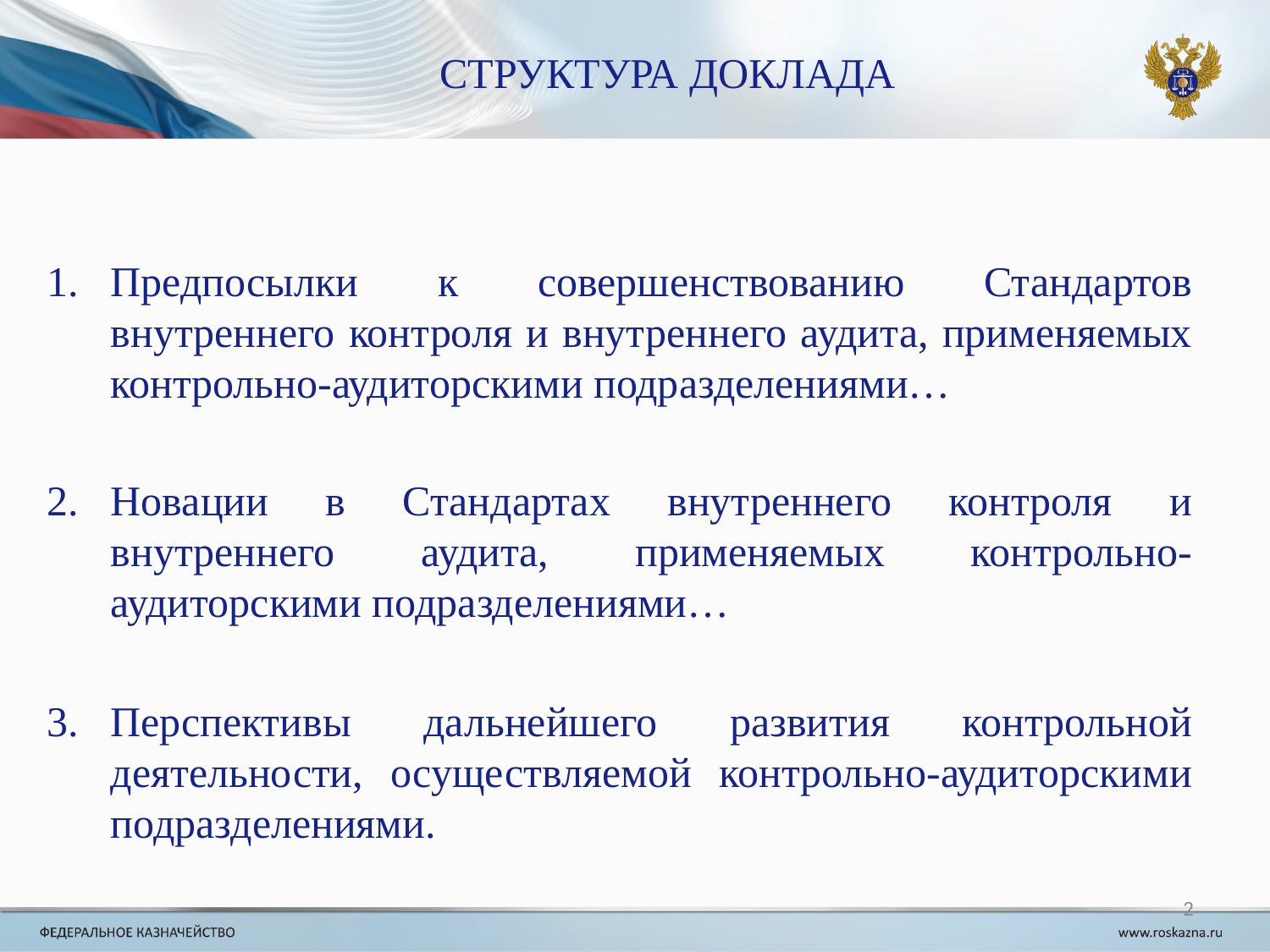

СТРУКТУРА ДОКЛАДА

Предпосылки к совершенствованию Стандартов внутреннего контроля и внутреннего аудита, применяемых контрольно-аудиторскими подразделениями…

Новации в Стандартах внутреннего контроля и внутреннего аудита, применяемых контрольно-аудиторскими подразделениями…

Перспективы дальнейшего развития контрольной деятельности, осуществляемой контрольно-аудиторскими подразделениями.

2